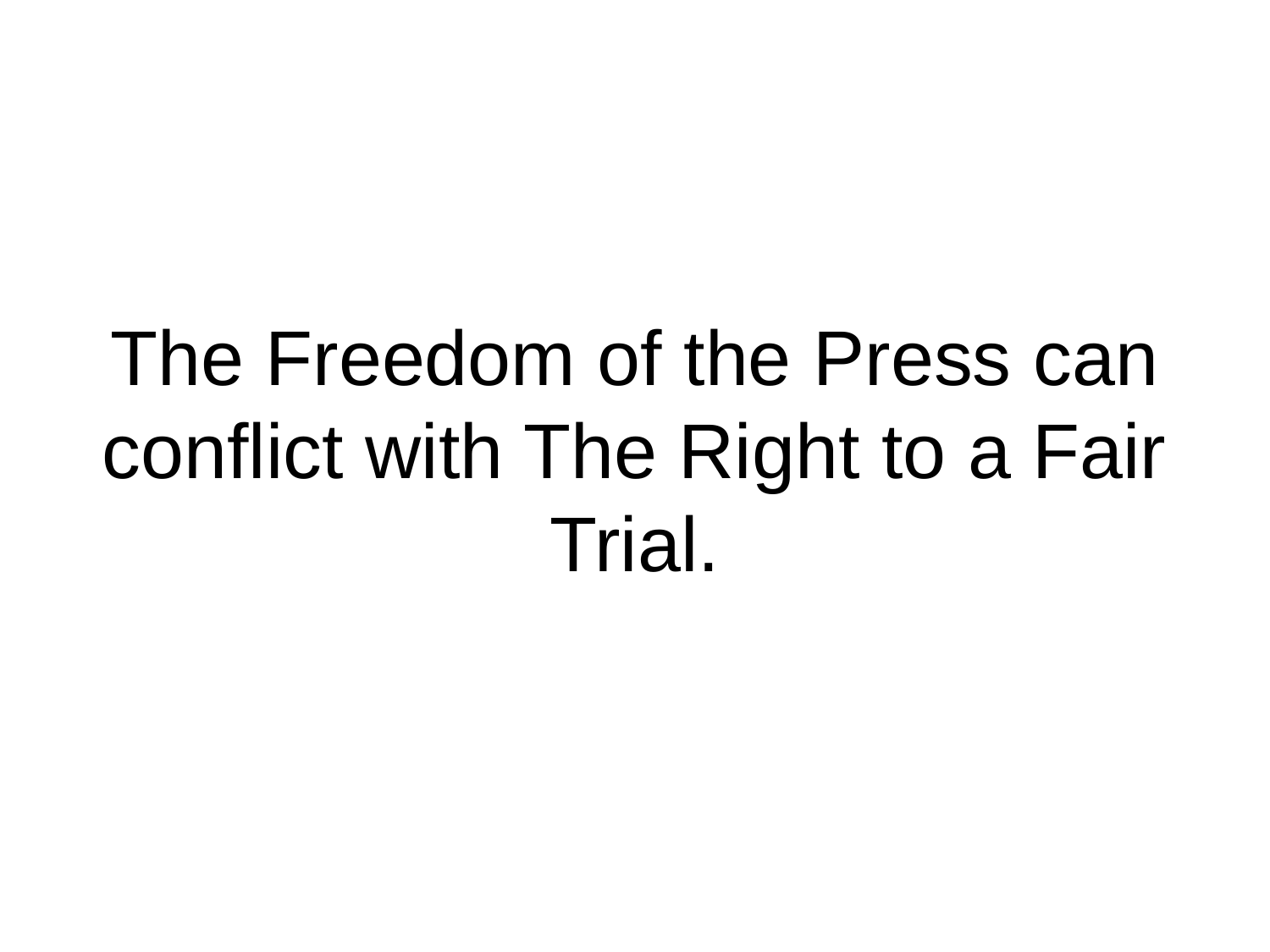

# The Freedom of the Press can conflict with The Right to a Fair Trial.